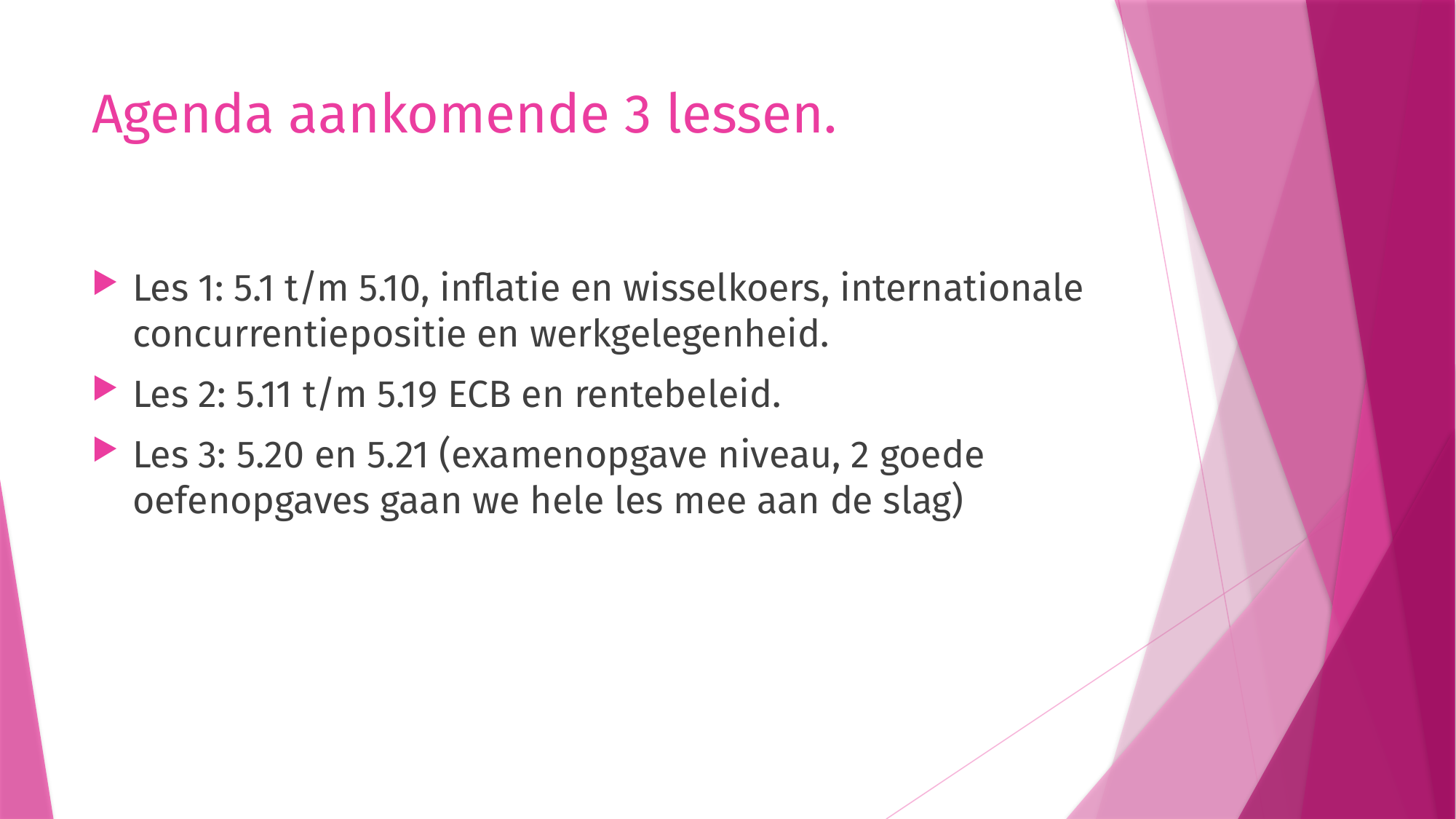

# Agenda aankomende 3 lessen.
Les 1: 5.1 t/m 5.10, inflatie en wisselkoers, internationale concurrentiepositie en werkgelegenheid.
Les 2: 5.11 t/m 5.19 ECB en rentebeleid.
Les 3: 5.20 en 5.21 (examenopgave niveau, 2 goede oefenopgaves gaan we hele les mee aan de slag)